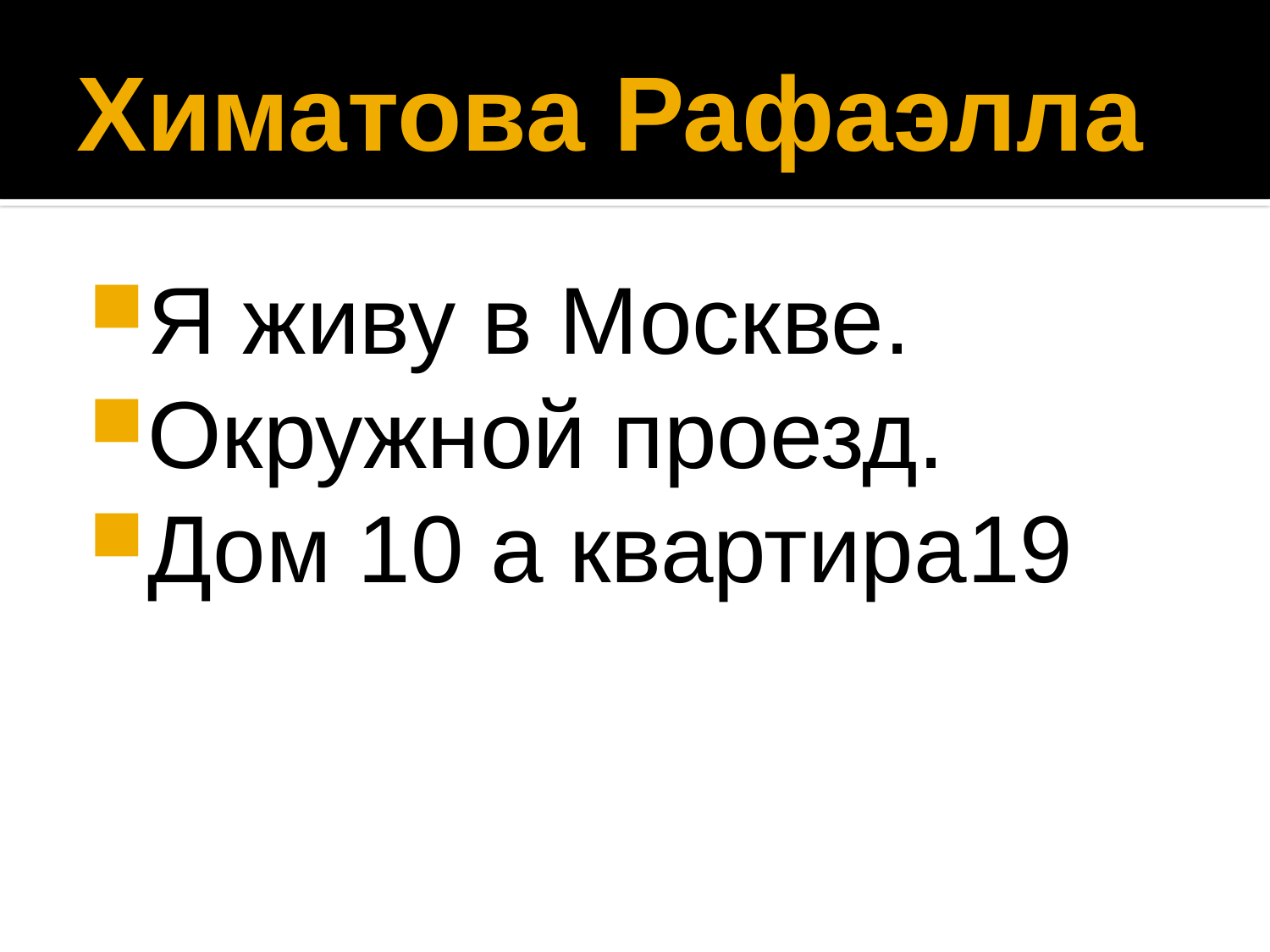

# Химатова Рафаэлла
Я живу в Москве.
Окружной проезд.
Дом 10 а квартира19